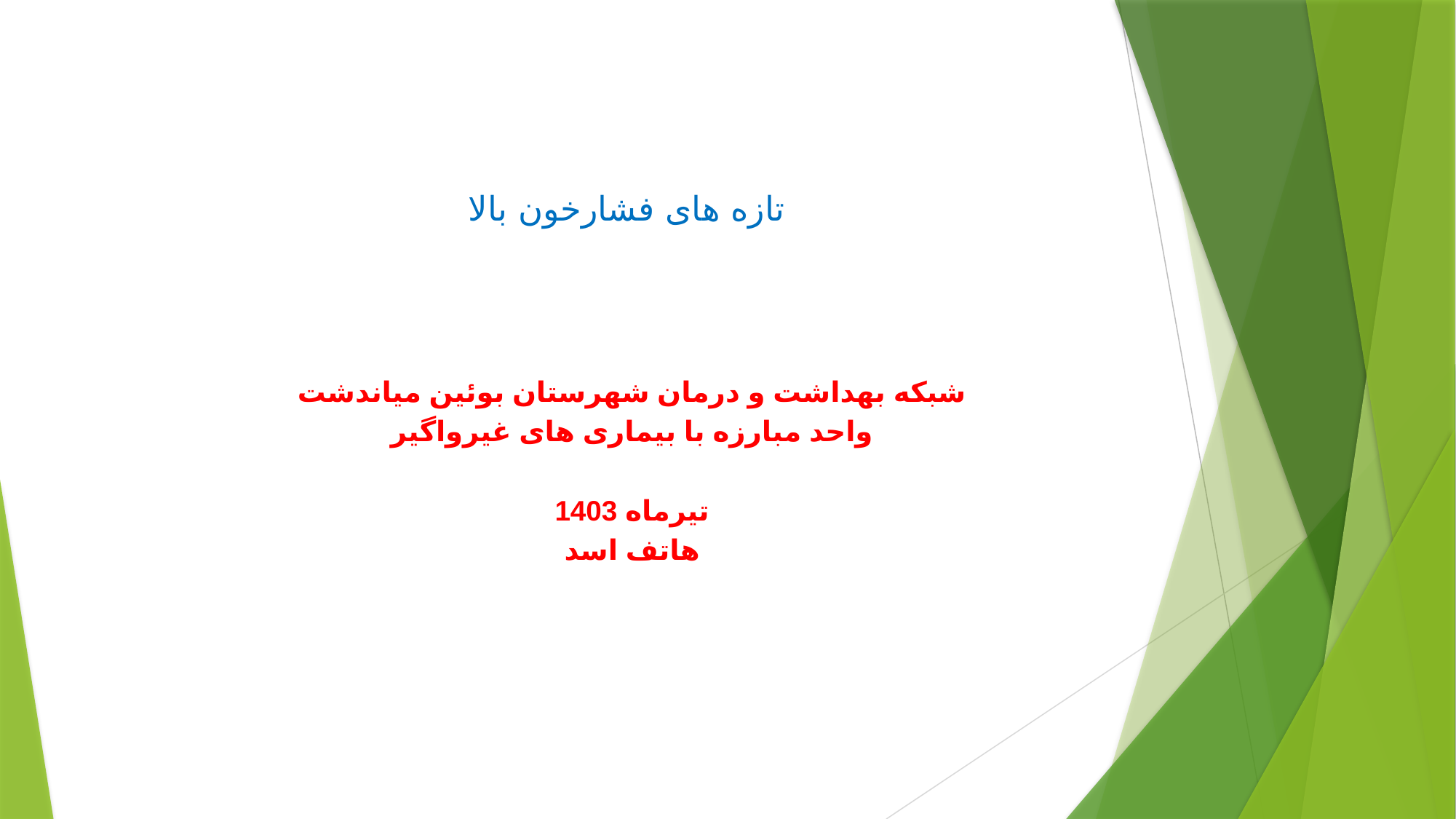

تازه های فشارخون بالا

شبکه بهداشت و درمان شهرستان بوئین میاندشت
واحد مبارزه با بیماری های غیرواگیر

تیرماه 1403
هاتف اسد